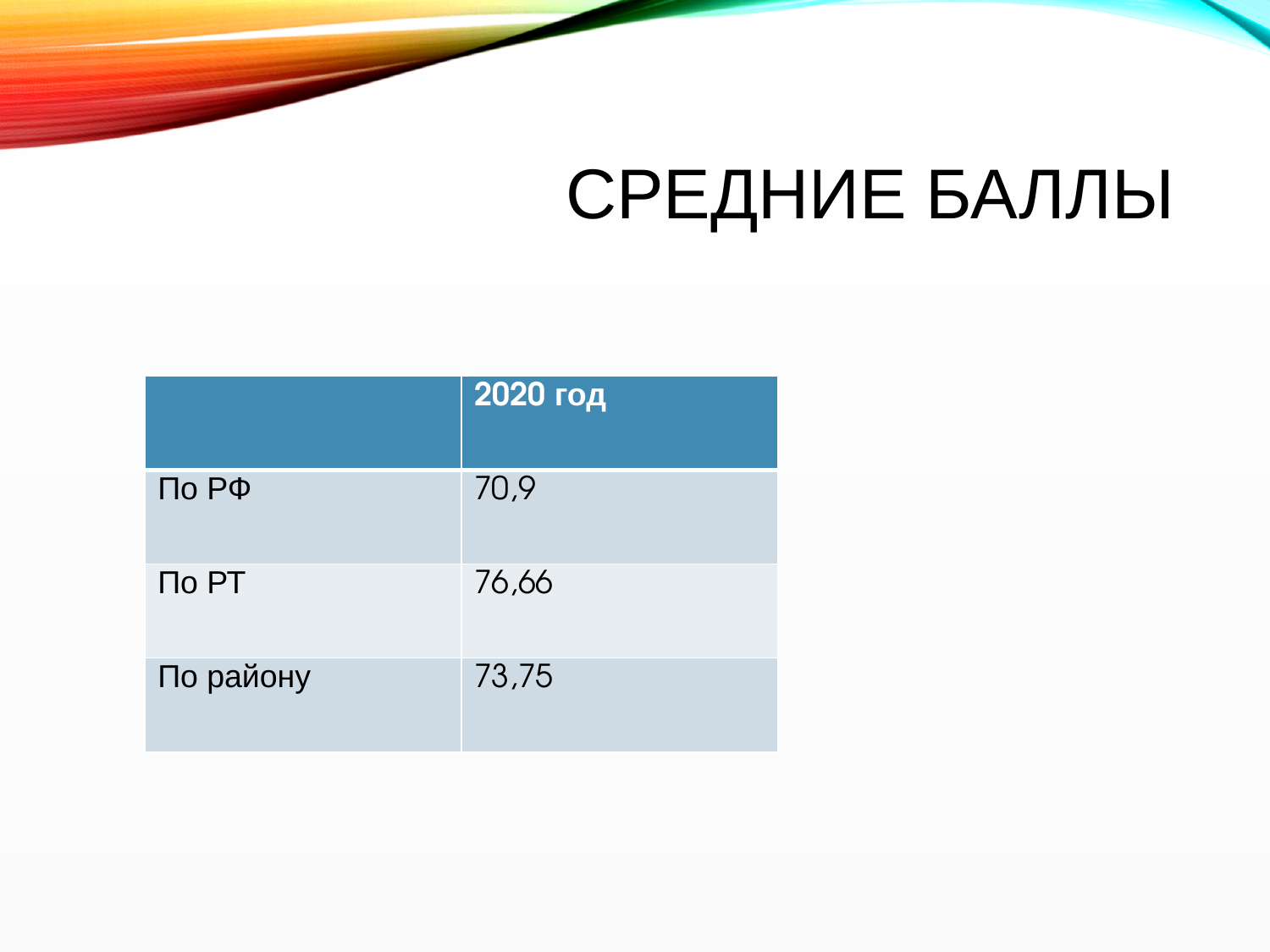

# Средние баллы

|  | 2020 год |
| --- | --- |
| По РФ | 70,9 |
| По РТ | 76,66 |
| По району | 73,75 |